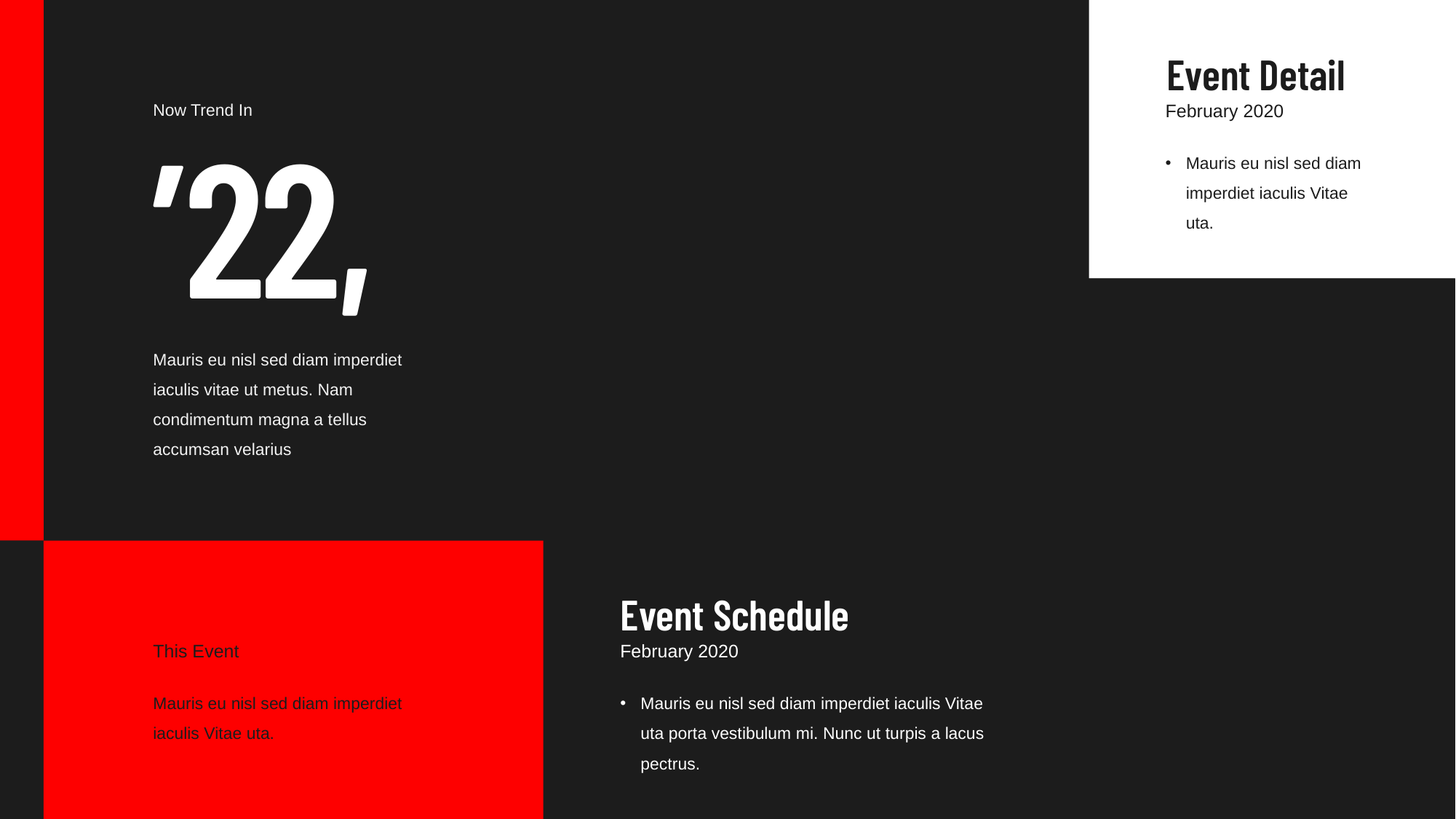

Event Detail
February 2020
Now Trend In
’22,
Mauris eu nisl sed diam imperdiet iaculis Vitae uta.

Mauris eu nisl sed diam imperdiet iaculis vitae ut metus. Nam condimentum magna a tellus accumsan velarius
Event Schedule
This Event
February 2020
Mauris eu nisl sed diam imperdiet iaculis Vitae uta.
Mauris eu nisl sed diam imperdiet iaculis Vitae uta porta vestibulum mi. Nunc ut turpis a lacus pectrus.